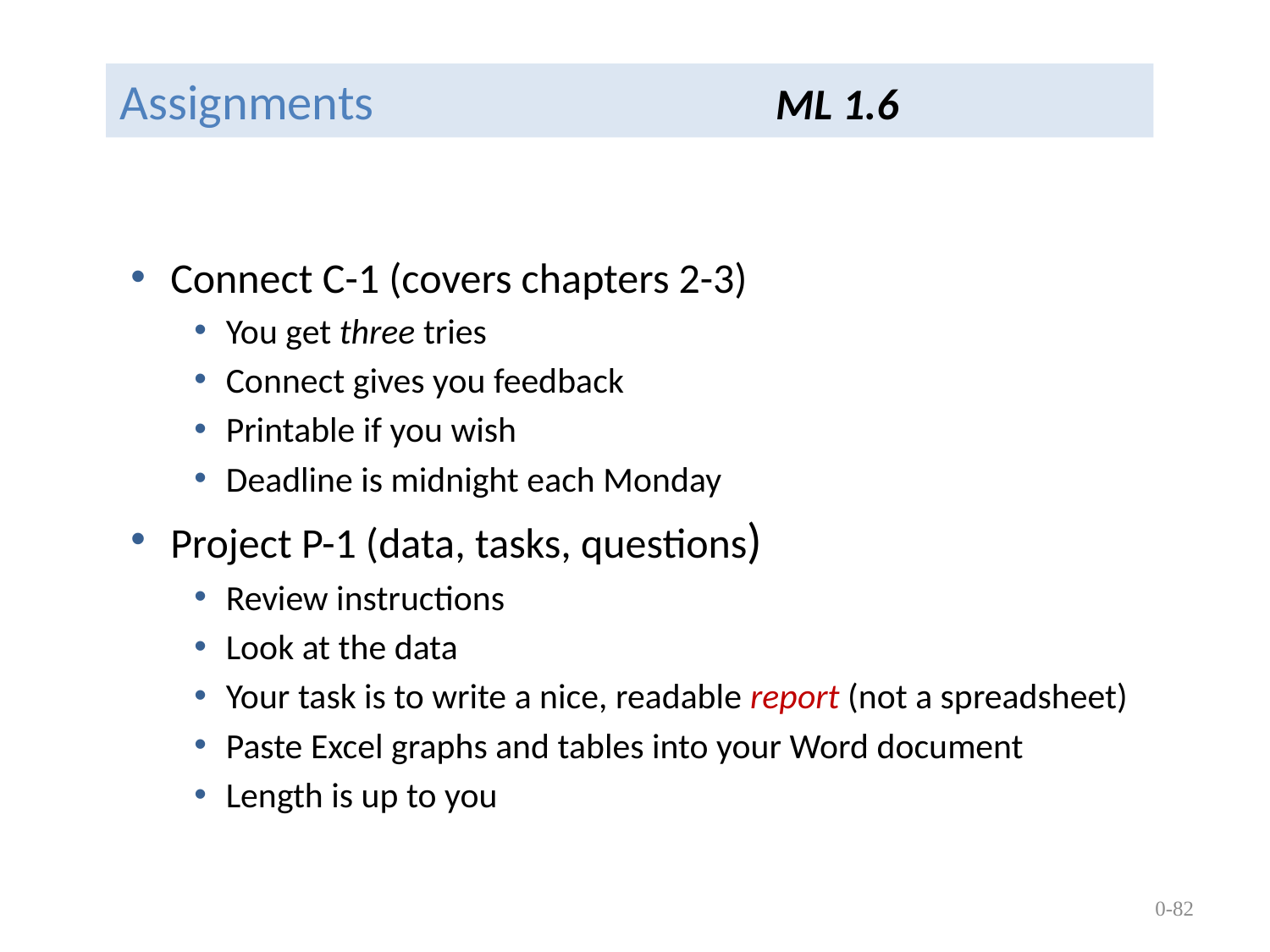

# Assignments	                                    ML 1.6
Connect C-1 (covers chapters 2-3)
You get three tries
Connect gives you feedback
Printable if you wish
Deadline is midnight each Monday
Project P-1 (data, tasks, questions)
Review instructions
Look at the data
Your task is to write a nice, readable report (not a spreadsheet)
Paste Excel graphs and tables into your Word document
Length is up to you

0-82